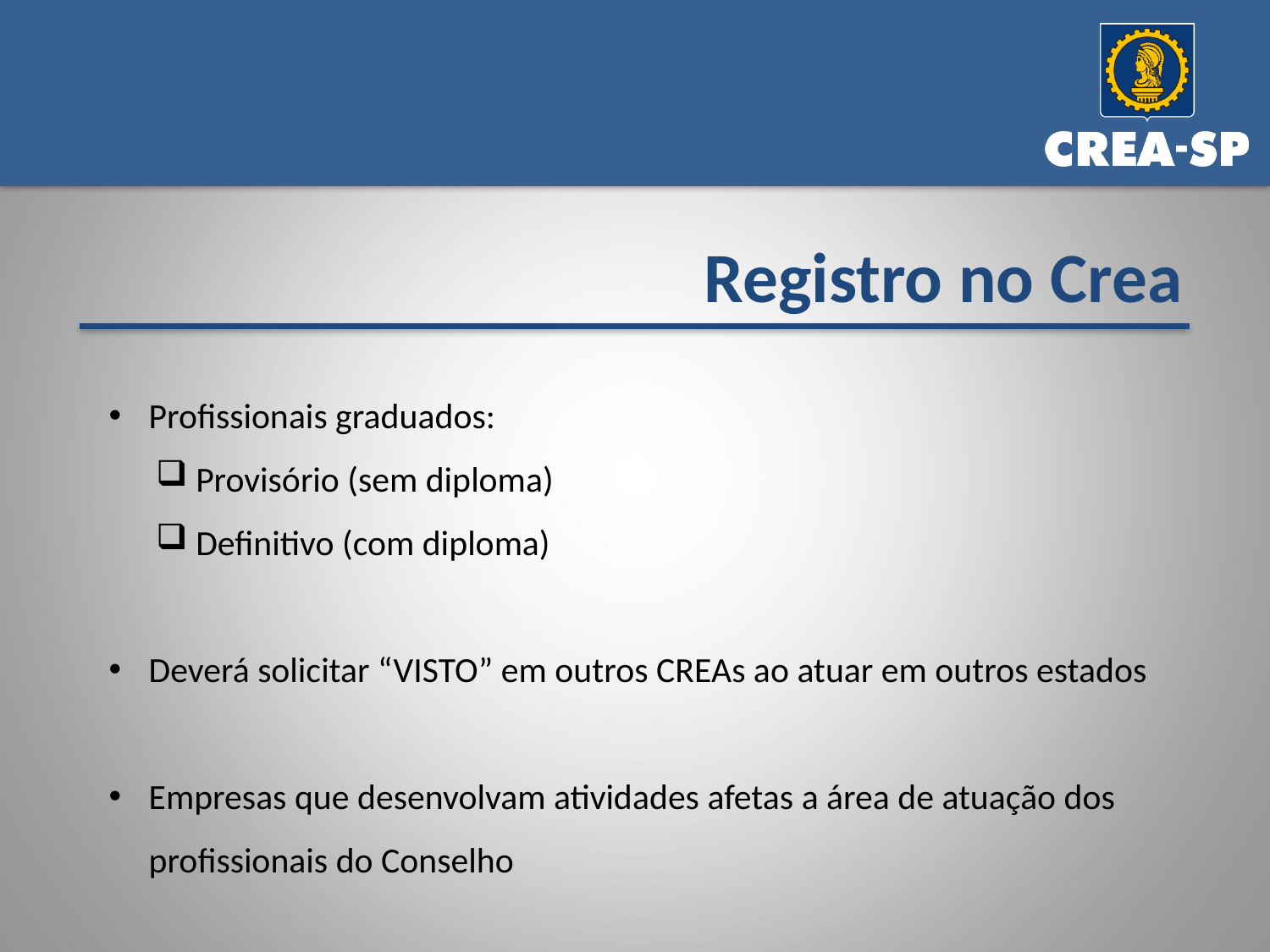

Registro no Crea
Profissionais graduados:
Provisório (sem diploma)‏
Definitivo (com diploma)‏

Deverá solicitar “VISTO” em outros CREAs ao atuar em outros estados

Empresas que desenvolvam atividades afetas a área de atuação dos profissionais do Conselho